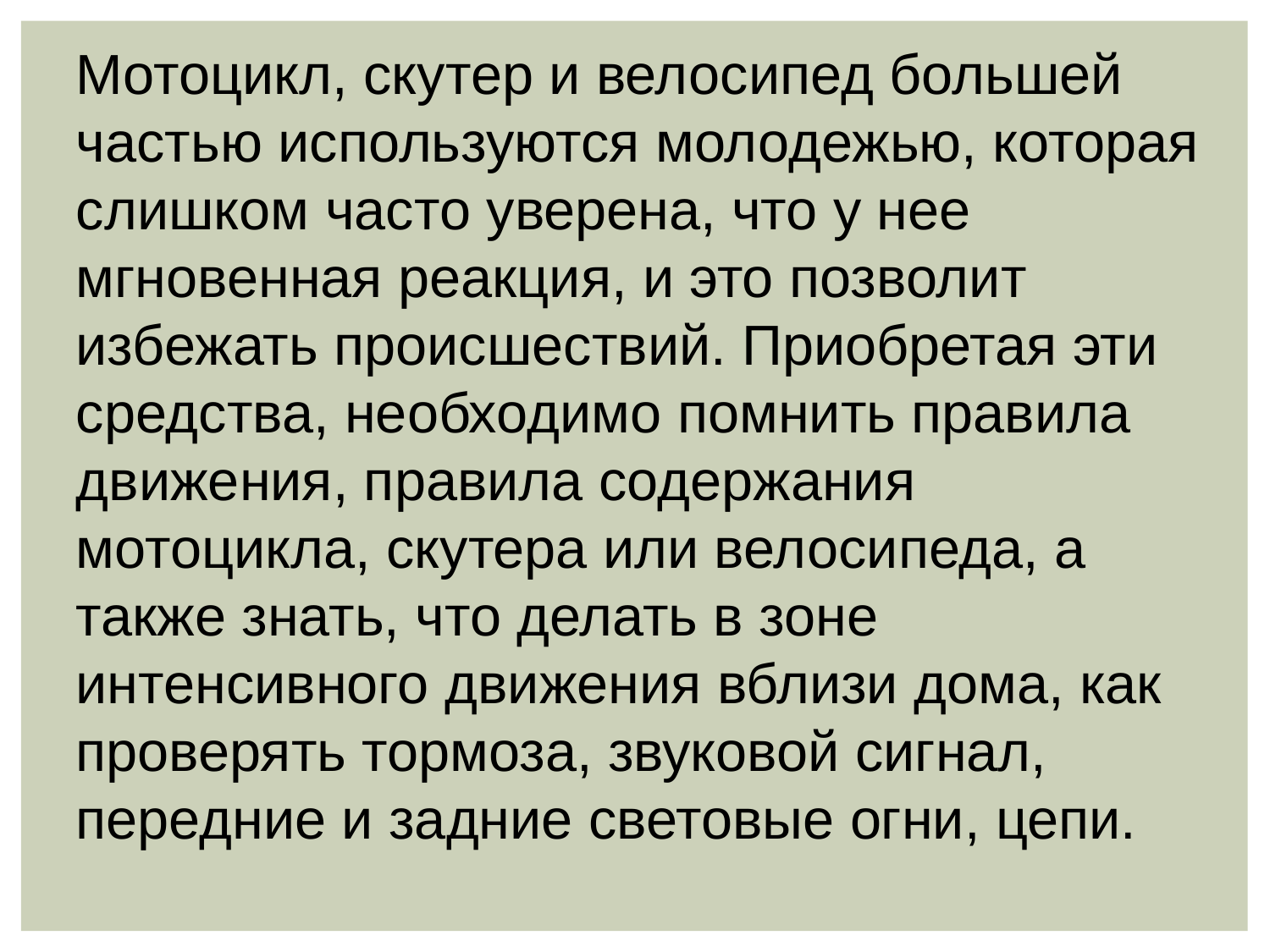

Мотоцикл, скутер и велосипед большей частью используются молодежью, которая слишком часто уверена, что у нее мгновенная реакция, и это позволит избежать происшествий. Приобретая эти средства, необходимо помнить правила движения, правила содержания мотоцикла, скутера или велосипеда, а также знать, что делать в зоне интенсивного движения вблизи дома, как проверять тормоза, звуковой сигнал, передние и задние световые огни, цепи.